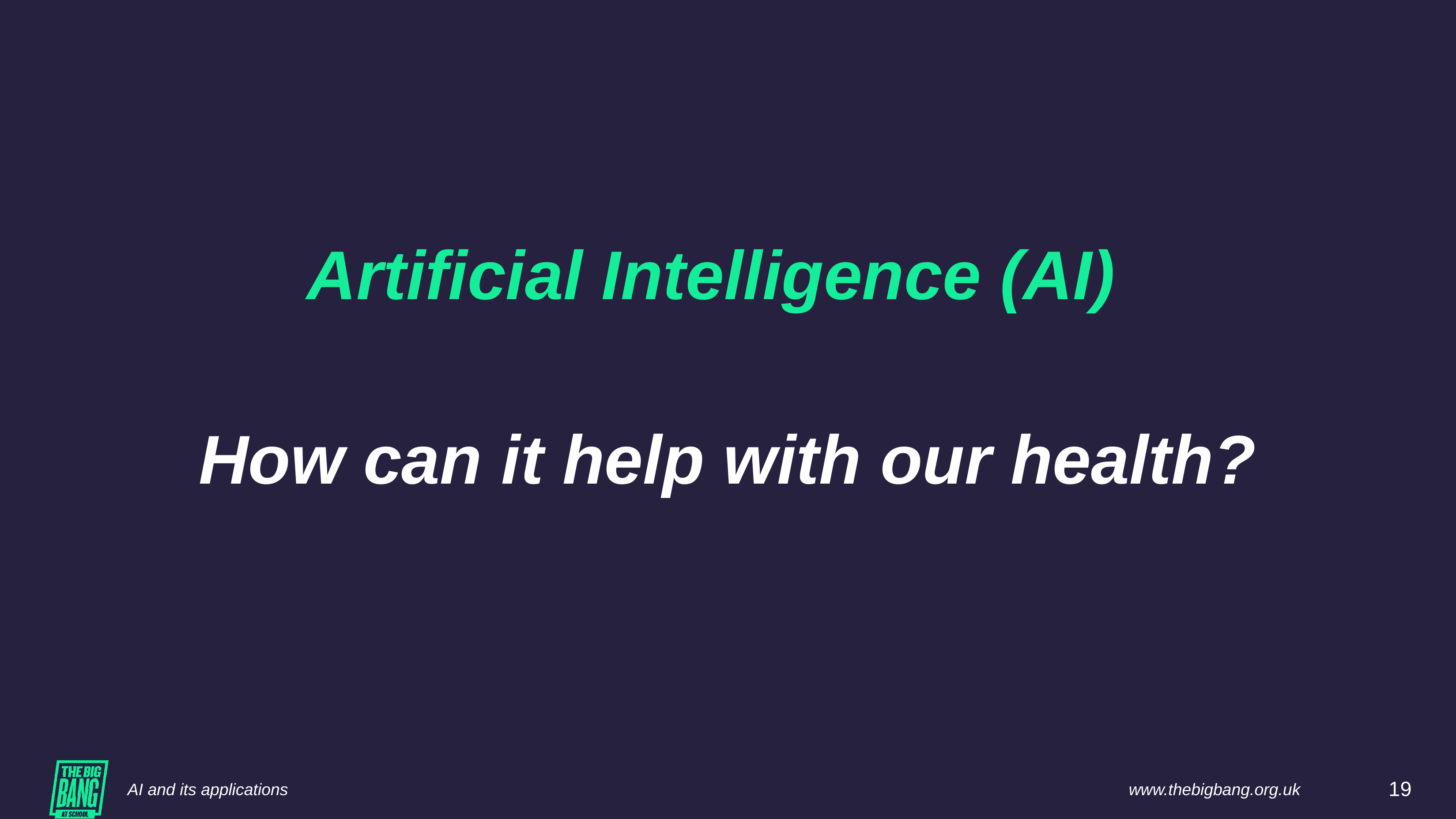

Artificial Intelligence (AI)
How can it help with our health?